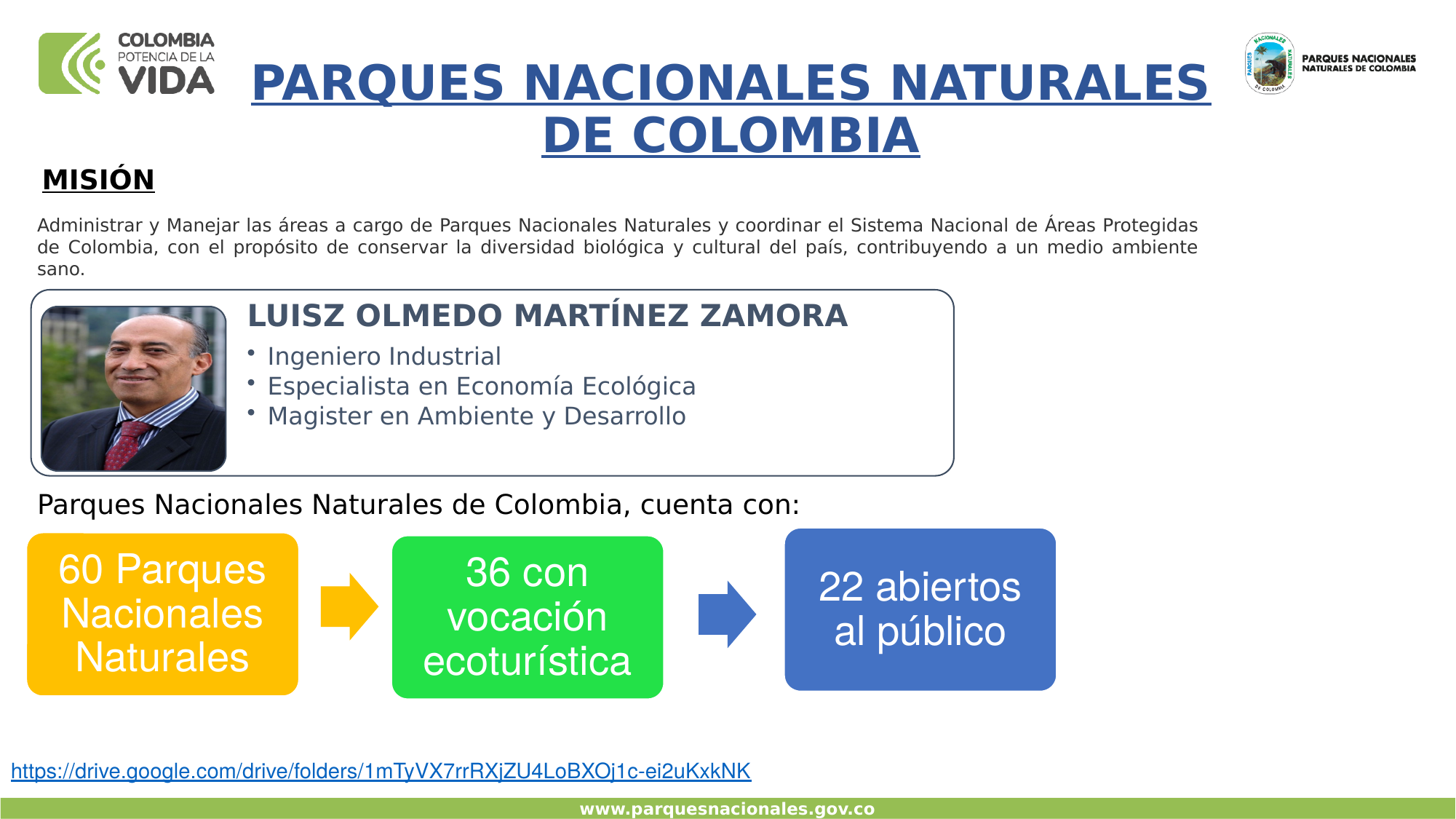

# PARQUES NACIONALES NATURALES DE COLOMBIA
MISIÓN
Administrar y Manejar las áreas a cargo de Parques Nacionales Naturales y coordinar el Sistema Nacional de Áreas Protegidas de Colombia, con el propósito de conservar la diversidad biológica y cultural del país, contribuyendo a un medio ambiente sano.

LUISZ OLMEDO MARTÍNEZ ZAMORA
Ingeniero Industrial
Especialista en Economía Ecológica
Magister en Ambiente y Desarrollo

Parques Nacionales Naturales de Colombia, cuenta con:

22 abiertos al público

60 Parques Nacionales Naturales

36 con vocación ecoturística

https://drive.google.com/drive/folders/1mTyVX7rrRXjZU4LoBXOj1c-ei2uKxkNK